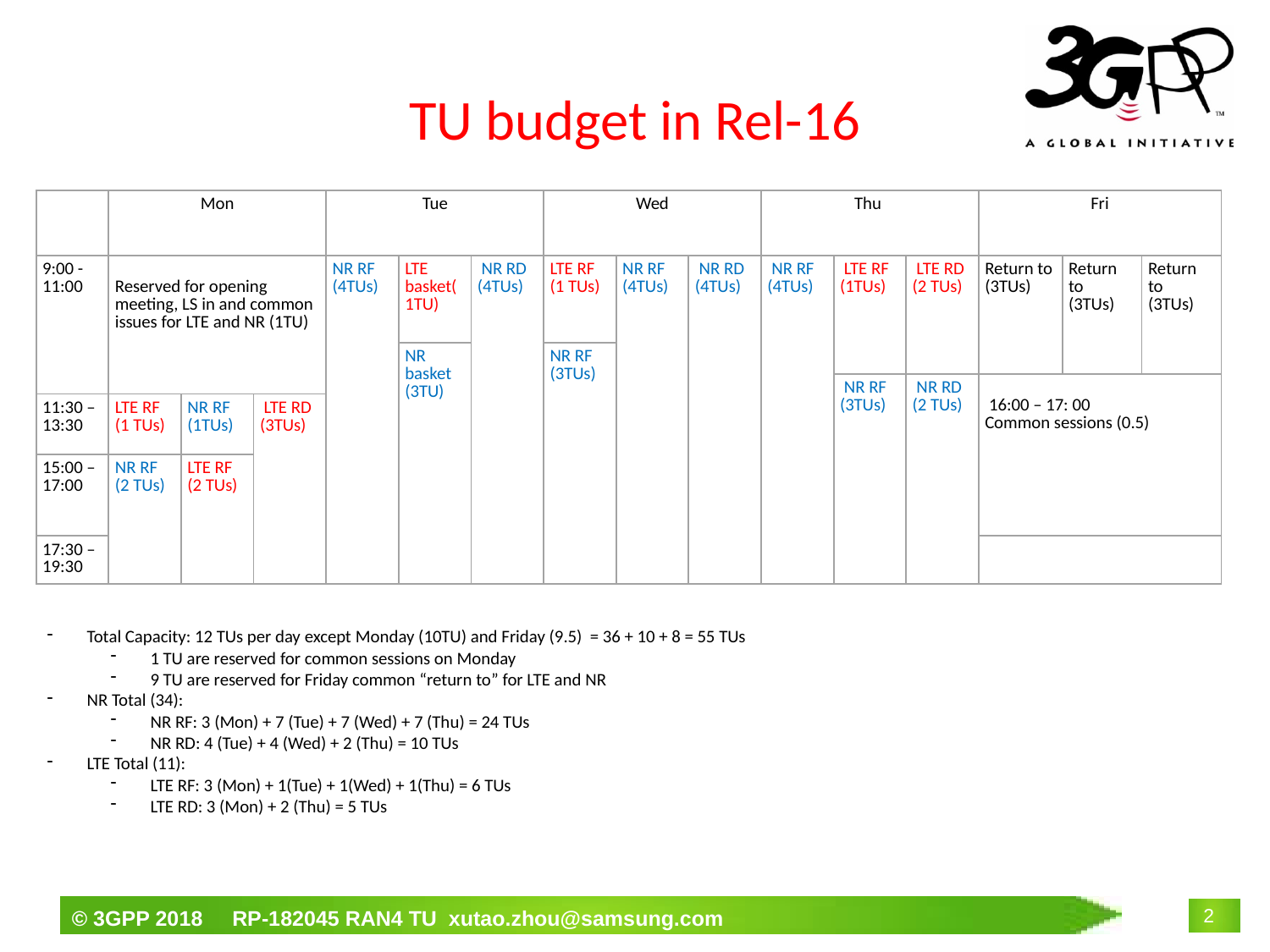

# TU budget in Rel-16
|  | Mon |  |  | Tue |  |  | Wed |  |  | Thu |  |  | Fri |  |  |
| --- | --- | --- | --- | --- | --- | --- | --- | --- | --- | --- | --- | --- | --- | --- | --- |
| 9:00 -11:00 | Reserved for opening meeting, LS in and common issues for LTE and NR (1TU) |  |  | NR RF (4TUs) | LTE basket(1TU) | NR RD (4TUs) | LTE RF (1 TUs) | NR RF (4TUs) | NR RD (4TUs) | NR RF (4TUs) | LTE RF (1TUs) | LTE RD (2 TUs) | Return to (3TUs) | Return to (3TUs) | Return to (3TUs) |
|  |  |  |  |  | NR basket (3TU) |  | NR RF (3TUs) |  |  |  |  |  |  |  |  |
|  |  |  |  |  |  |  |  |  |  |  | NR RF (3TUs) | NR RD (2 TUs) | 16:00 – 17: 00 Common sessions (0.5) |  |  |
| 11:30 – 13:30 | LTE RF (1 TUs) | NR RF (1TUs) | LTE RD (3TUs) |  |  |  |  |  |  |  |  |  |  |  |  |
| 15:00 – 17:00 | NR RF (2 TUs) | LTE RF (2 TUs) |  |  |  |  |  |  |  |  |  |  |  |  |  |
| 17:30 – 19:30 |  |  |  |  |  |  |  |  |  |  |  |  |  |  |  |
Total Capacity: 12 TUs per day except Monday (10TU) and Friday (9.5)  = 36 + 10 + 8 = 55 TUs
1 TU are reserved for common sessions on Monday
9 TU are reserved for Friday common “return to” for LTE and NR
NR Total (34):
NR RF: 3 (Mon) + 7 (Tue) + 7 (Wed) + 7 (Thu) = 24 TUs
NR RD: 4 (Tue) + 4 (Wed) + 2 (Thu) = 10 TUs
LTE Total (11):
LTE RF: 3 (Mon) + 1(Tue) + 1(Wed) + 1(Thu) = 6 TUs
LTE RD: 3 (Mon) + 2 (Thu) = 5 TUs